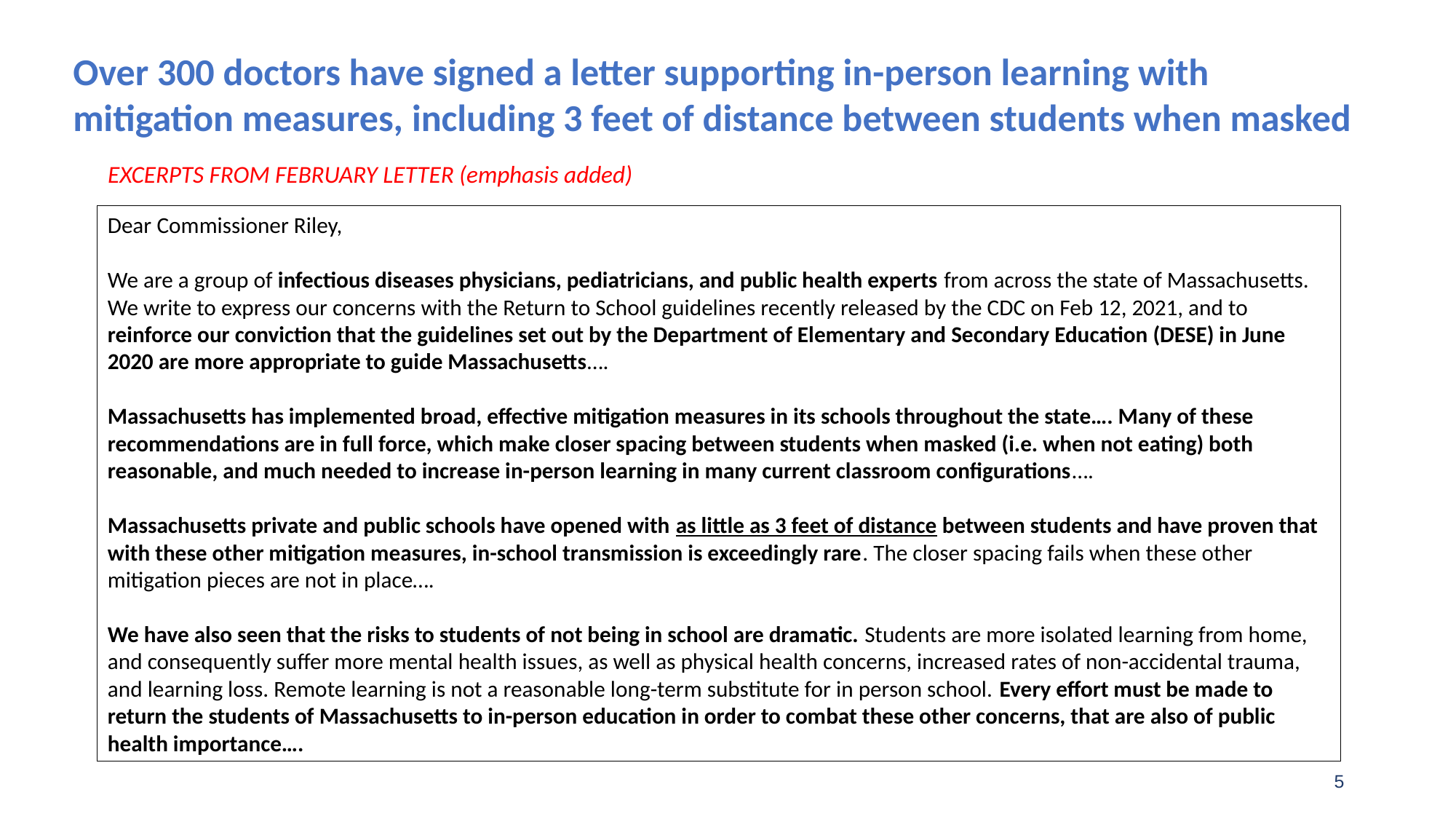

Over 300 doctors have signed a letter supporting in-person learning with mitigation measures, including 3 feet of distance between students when masked
EXCERPTS FROM FEBRUARY LETTER (emphasis added)
Dear Commissioner Riley,

We are a group of infectious diseases physicians, pediatricians, and public health experts from across the state of Massachusetts. We write to express our concerns with the Return to School guidelines recently released by the CDC on Feb 12, 2021, and to reinforce our conviction that the guidelines set out by the Department of Elementary and Secondary Education (DESE) in June 2020 are more appropriate to guide Massachusetts….

Massachusetts has implemented broad, effective mitigation measures in its schools throughout the state…. Many of these recommendations are in full force, which make closer spacing between students when masked (i.e. when not eating) both reasonable, and much needed to increase in-person learning in many current classroom configurations….

Massachusetts private and public schools have opened with as little as 3 feet of distance between students and have proven that with these other mitigation measures, in-school transmission is exceedingly rare. The closer spacing fails when these other mitigation pieces are not in place….

We have also seen that the risks to students of not being in school are dramatic. Students are more isolated learning from home, and consequently suffer more mental health issues, as well as physical health concerns, increased rates of non-accidental trauma, and learning loss. Remote learning is not a reasonable long-term substitute for in person school. Every effort must be made to return the students of Massachusetts to in-person education in order to combat these other concerns, that are also of public health importance….
5